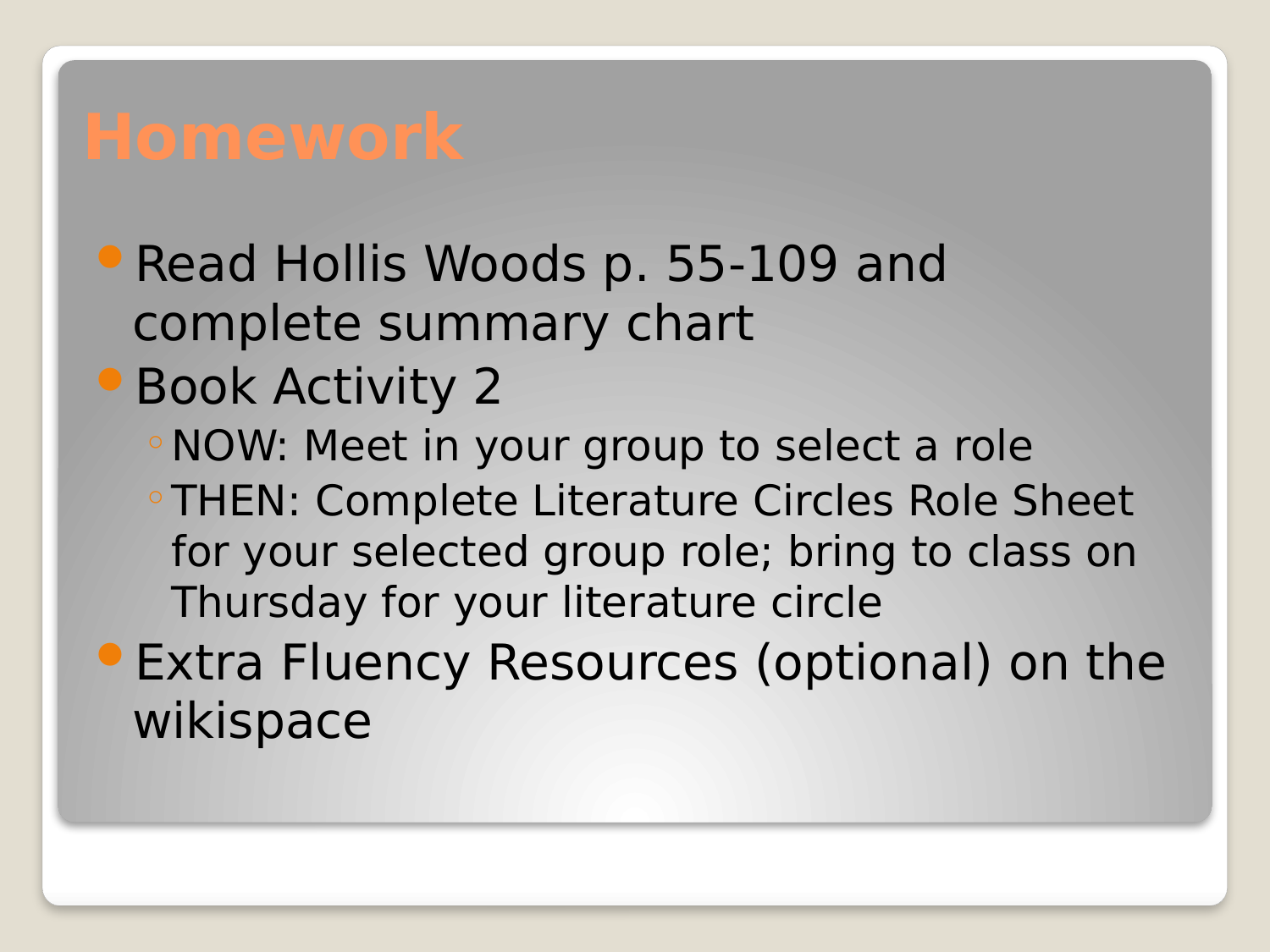

# Homework
Read Hollis Woods p. 55-109 and complete summary chart
Book Activity 2
NOW: Meet in your group to select a role
THEN: Complete Literature Circles Role Sheet for your selected group role; bring to class on Thursday for your literature circle
Extra Fluency Resources (optional) on the wikispace